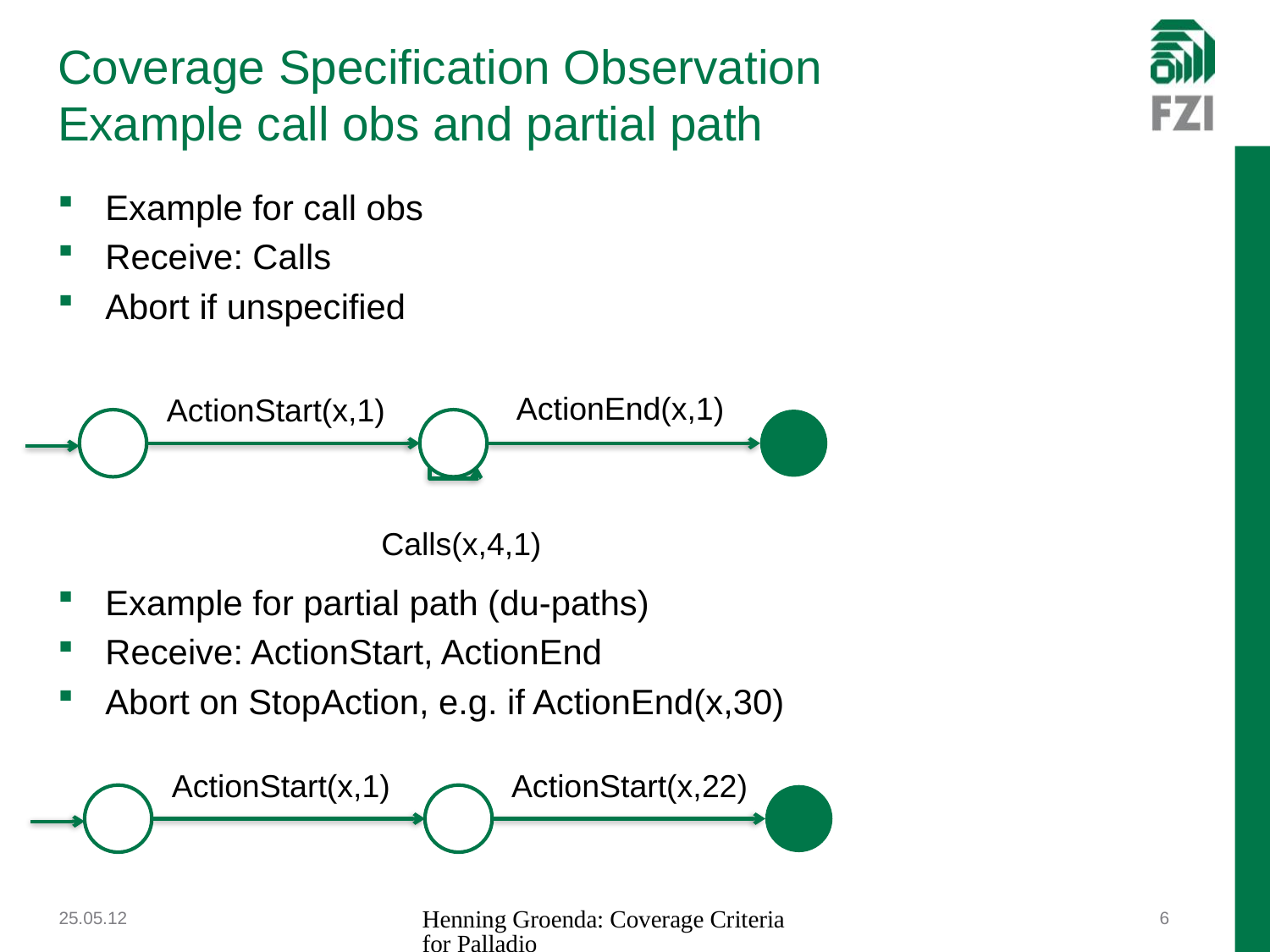

# Coverage Specification Observation Example call obs and partial path
Example for call obs
Receive: Calls
Abort if unspecified

Example for partial path (du-paths)
Receive: ActionStart, ActionEnd
Abort on StopAction, e.g. if ActionEnd(x,30)
ActionEnd(x,1)
ActionStart(x,1)

Calls(x,4,1)
ActionStart(x,1)
ActionStart(x,22)

25.05.12
Henning Groenda: Coverage Criteria for Palladio
6